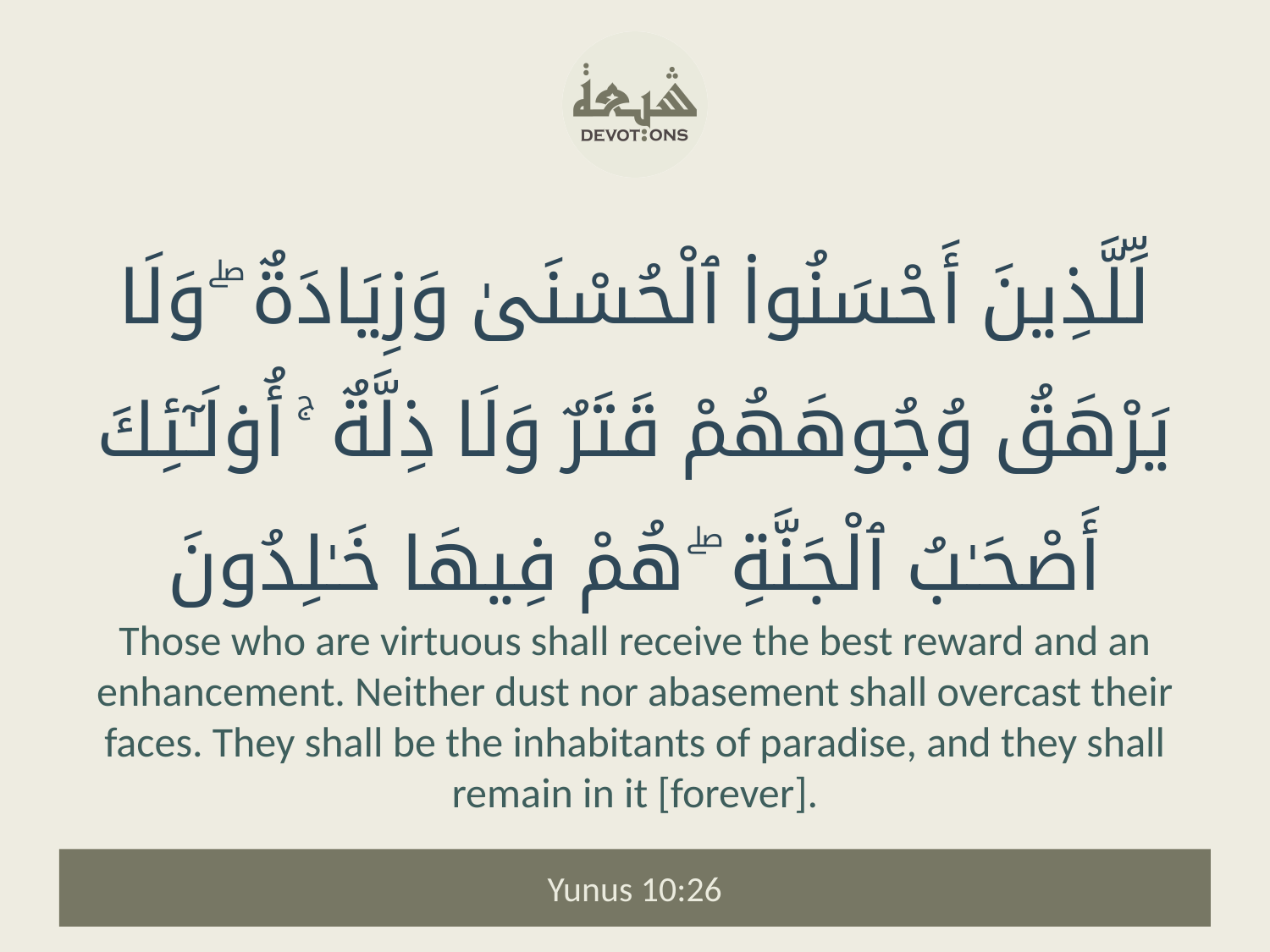

لِّلَّذِينَ أَحْسَنُوا۟ ٱلْحُسْنَىٰ وَزِيَادَةٌ ۖ وَلَا يَرْهَقُ وُجُوهَهُمْ قَتَرٌ وَلَا ذِلَّةٌ ۚ أُو۟لَـٰٓئِكَ أَصْحَـٰبُ ٱلْجَنَّةِ ۖ هُمْ فِيهَا خَـٰلِدُونَ
Those who are virtuous shall receive the best reward and an enhancement. Neither dust nor abasement shall overcast their faces. They shall be the inhabitants of paradise, and they shall remain in it [forever].
Yunus 10:26